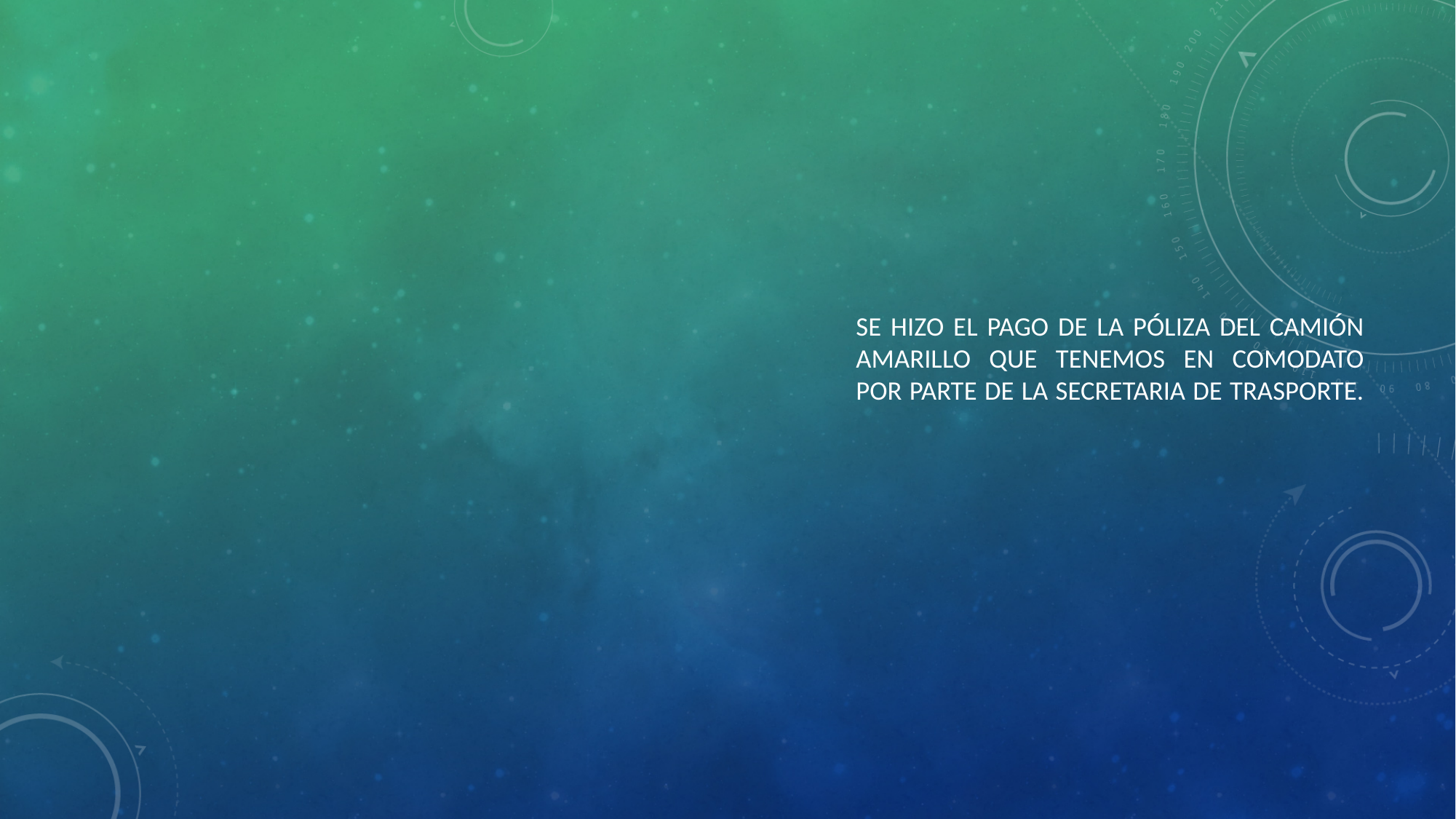

# Se hizo el pago de la póliza del camión amarillo que tenemos en Comodato por parte de la Secretaria de Trasporte.